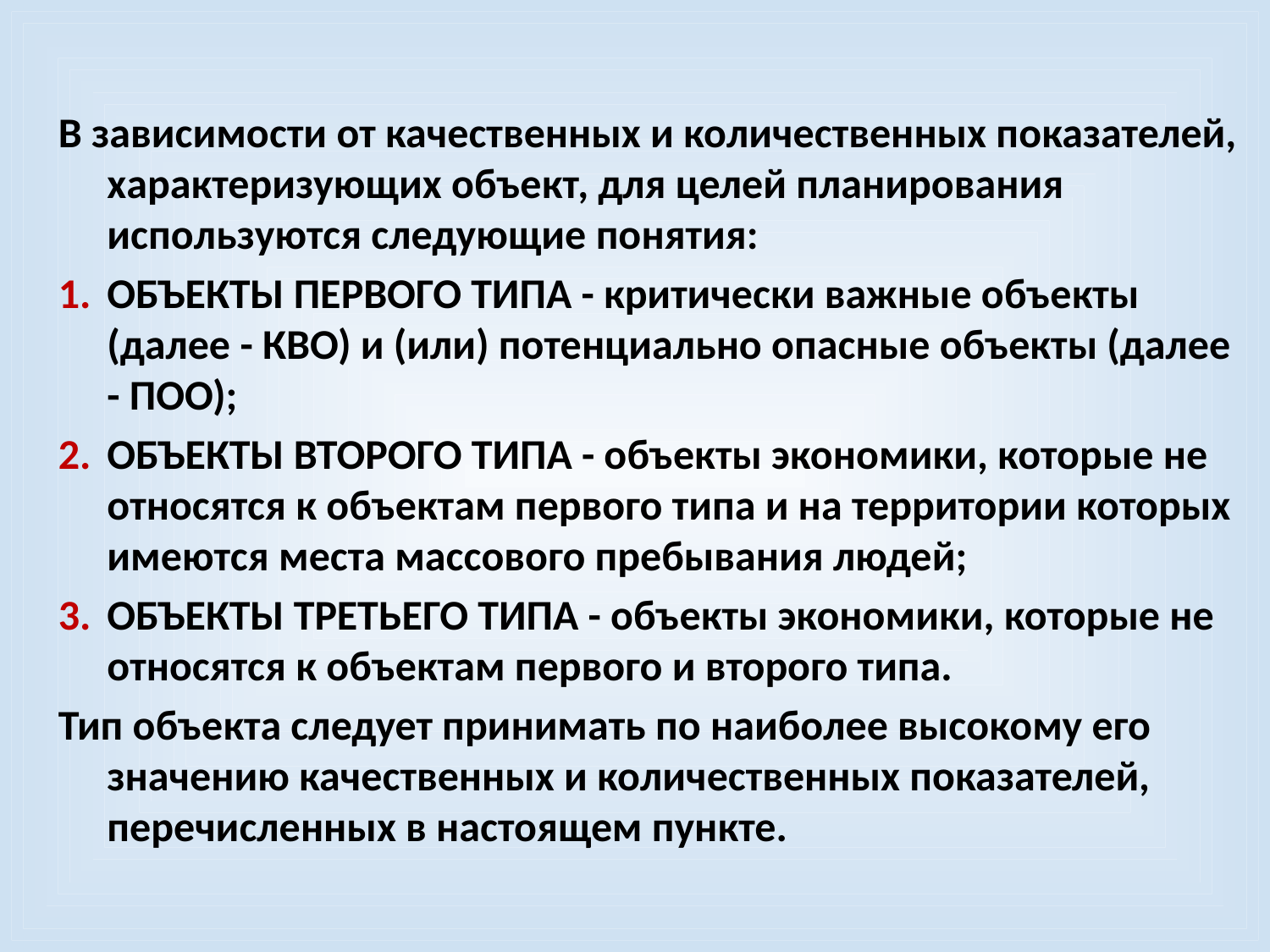

В зависимости от качественных и количественных показателей, характеризующих объект, для целей планирования используются следующие понятия:
ОБЪЕКТЫ ПЕРВОГО ТИПА - критически важные объекты (далее - КВО) и (или) потенциально опасные объекты (далее - ПОО);
ОБЪЕКТЫ ВТОРОГО ТИПА - объекты экономики, которые не относятся к объектам первого типа и на территории которых имеются места массового пребывания людей;
ОБЪЕКТЫ ТРЕТЬЕГО ТИПА - объекты экономики, которые не относятся к объектам первого и второго типа.
Тип объекта следует принимать по наиболее высокому его значению качественных и количественных показателей, перечисленных в настоящем пункте.